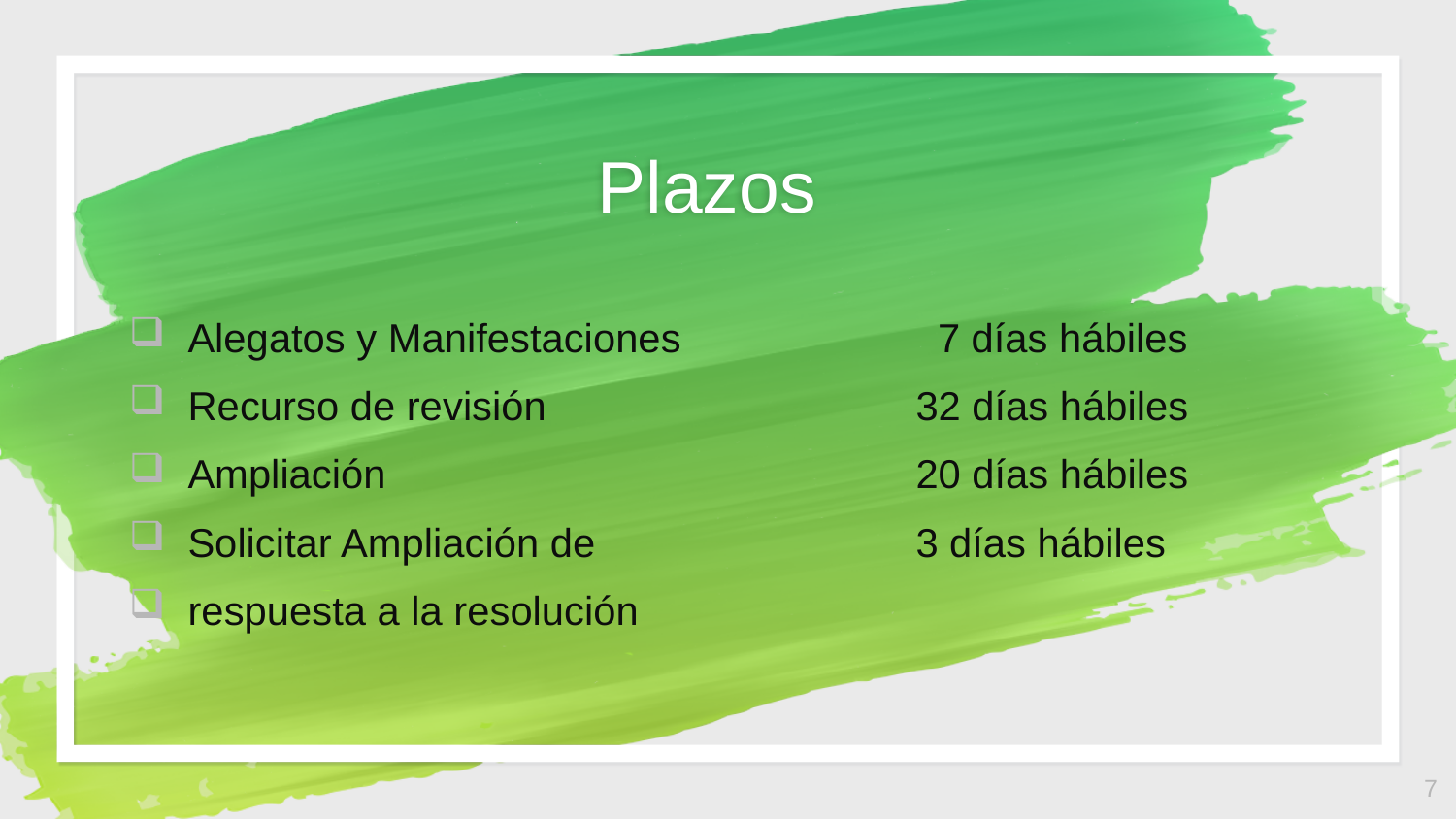

Plazos
Alegatos y Manifestaciones	               7 días hábiles
Recurso de revisión			32 días hábiles
Ampliación				20 días hábiles
Solicitar Ampliación de 			3 días hábiles
respuesta a la resolución
7